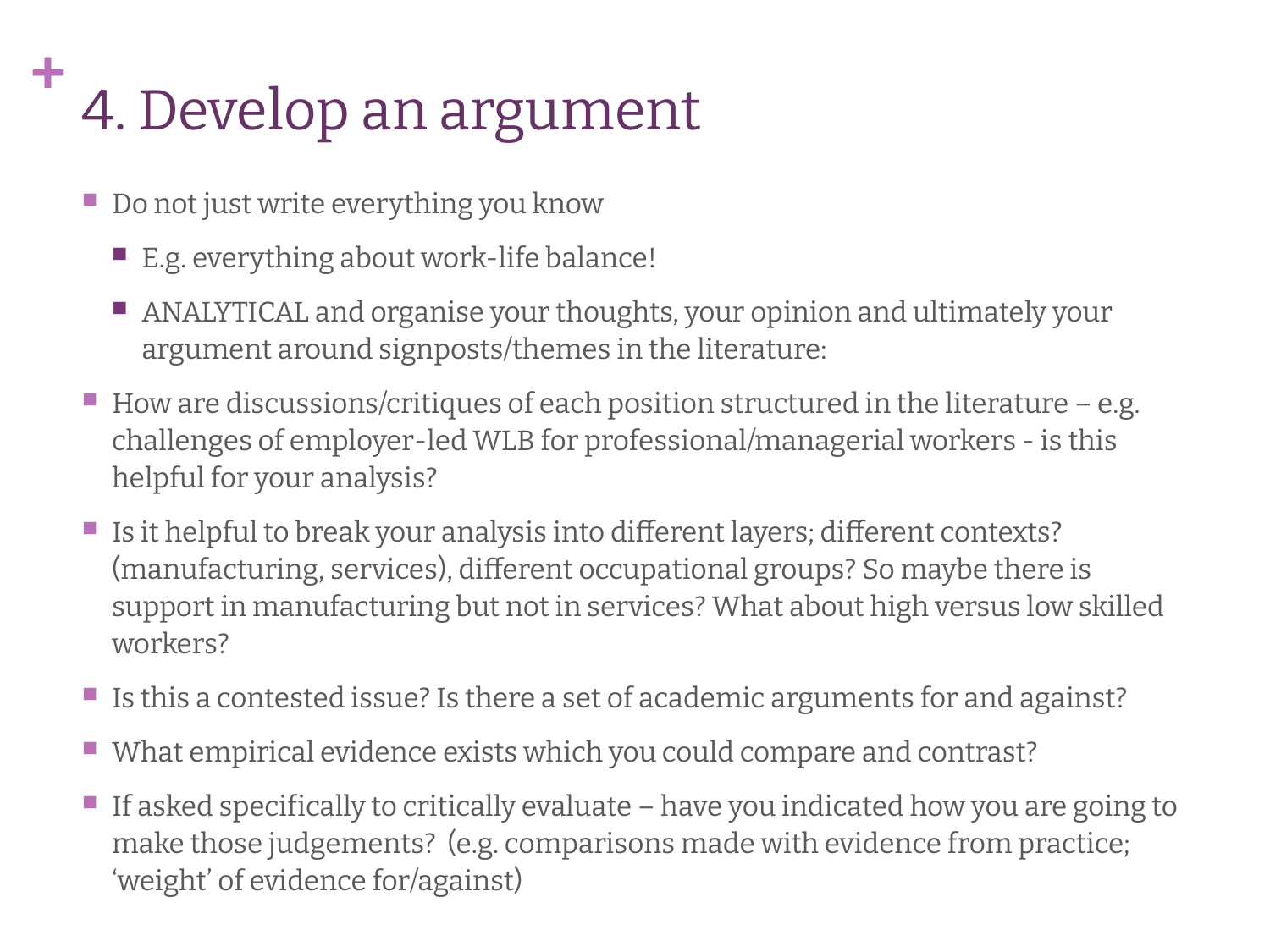

# 4. Develop an argument
Do not just write everything you know
E.g. everything about work-life balance!
ANALYTICAL and organise your thoughts, your opinion and ultimately your argument around signposts/themes in the literature:
How are discussions/critiques of each position structured in the literature – e.g. challenges of employer-led WLB for professional/managerial workers - is this helpful for your analysis?
Is it helpful to break your analysis into different layers; different contexts? (manufacturing, services), different occupational groups? So maybe there is support in manufacturing but not in services? What about high versus low skilled workers?
Is this a contested issue? Is there a set of academic arguments for and against?
What empirical evidence exists which you could compare and contrast?
If asked specifically to critically evaluate – have you indicated how you are going to make those judgements?  (e.g. comparisons made with evidence from practice; ‘weight’ of evidence for/against)